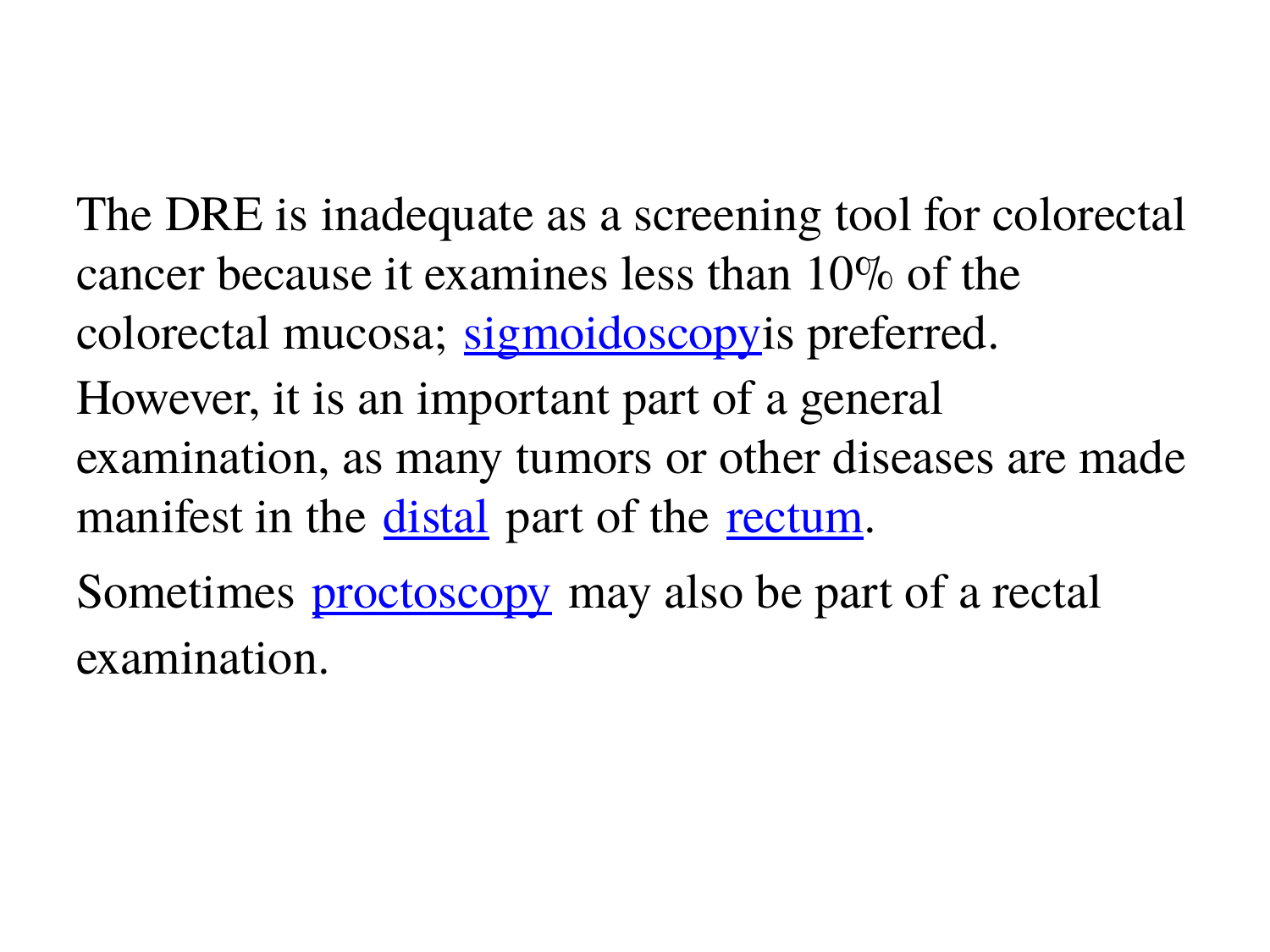

The DRE is inadequate as a screening tool for colorectal cancer because it examines less than 10% of the colorectal mucosa; sigmoidoscopyis preferred. However, it is an important part of a general examination, as many tumors or other diseases are made manifest in the distal part of the rectum.
Sometimes proctoscopy may also be part of a rectal examination.